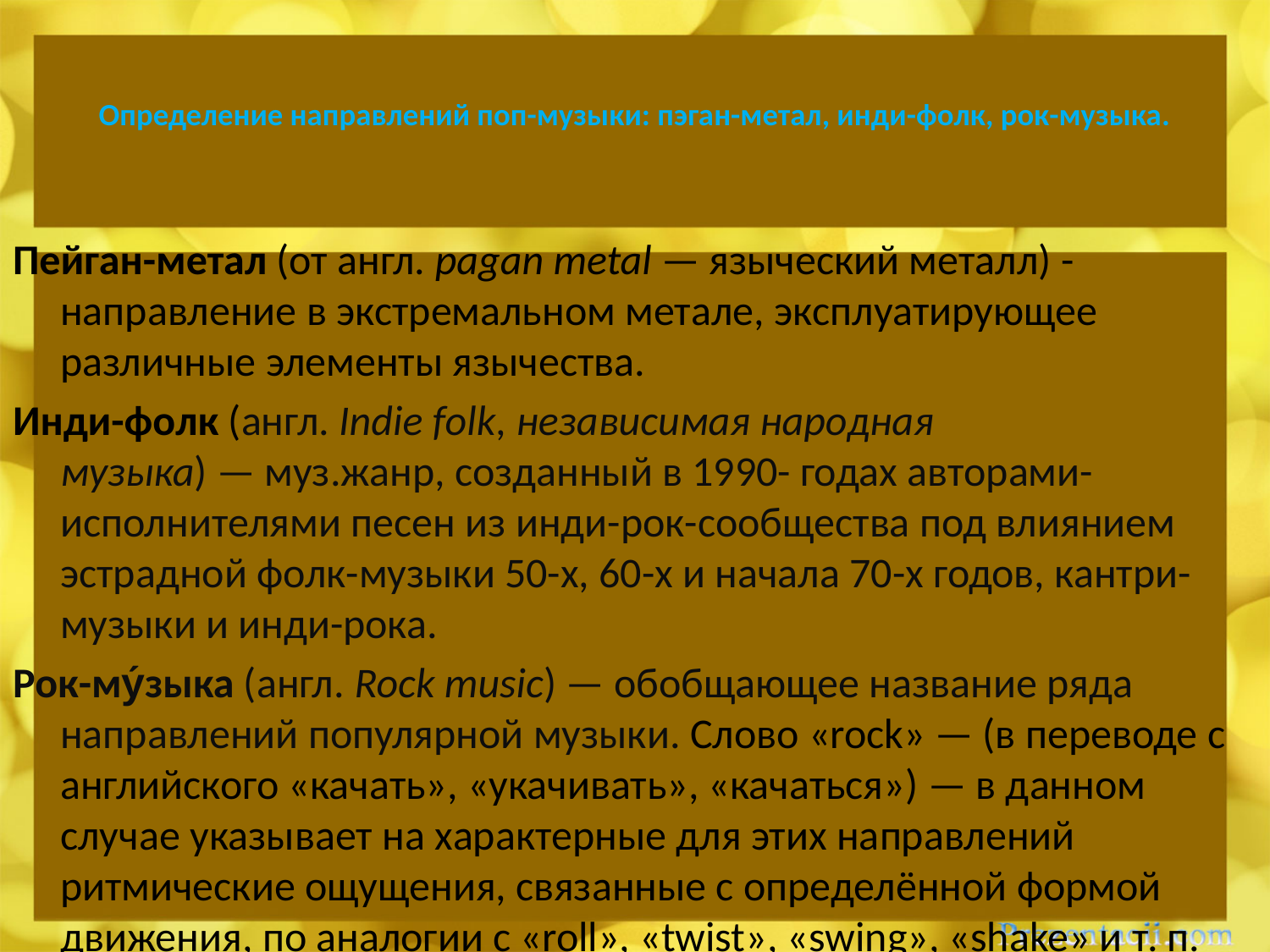

# Определение направлений поп-музыки: пэган-метал, инди-фолк, рок-музыка.
Пейган-метал (от англ. pagan metal — языческий металл) -направление в экстремальном метале, эксплуатирующее различные элементы язычества.
Инди-фолк (англ. Indie folk, независимая народная музыка) — муз.жанр, созданный в 1990- годах авторами-исполнителями песен из инди-рок-сообщества под влиянием эстрадной фолк-музыки 50-х, 60-х и начала 70-х годов, кантри-музыки и инди-рока.
Рок-му́зыка (англ. Rock music) — обобщающее название ряда направлений популярной музыки. Слово «rock» — (в переводе с английского «качать», «укачивать», «качаться») — в данном случае указывает на характерные для этих направлений ритмические ощущения, связанные с определённой формой движения, по аналогии с «roll», «twist», «swing», «shake» и т. п. Такие признаки рок-музыки, как использование